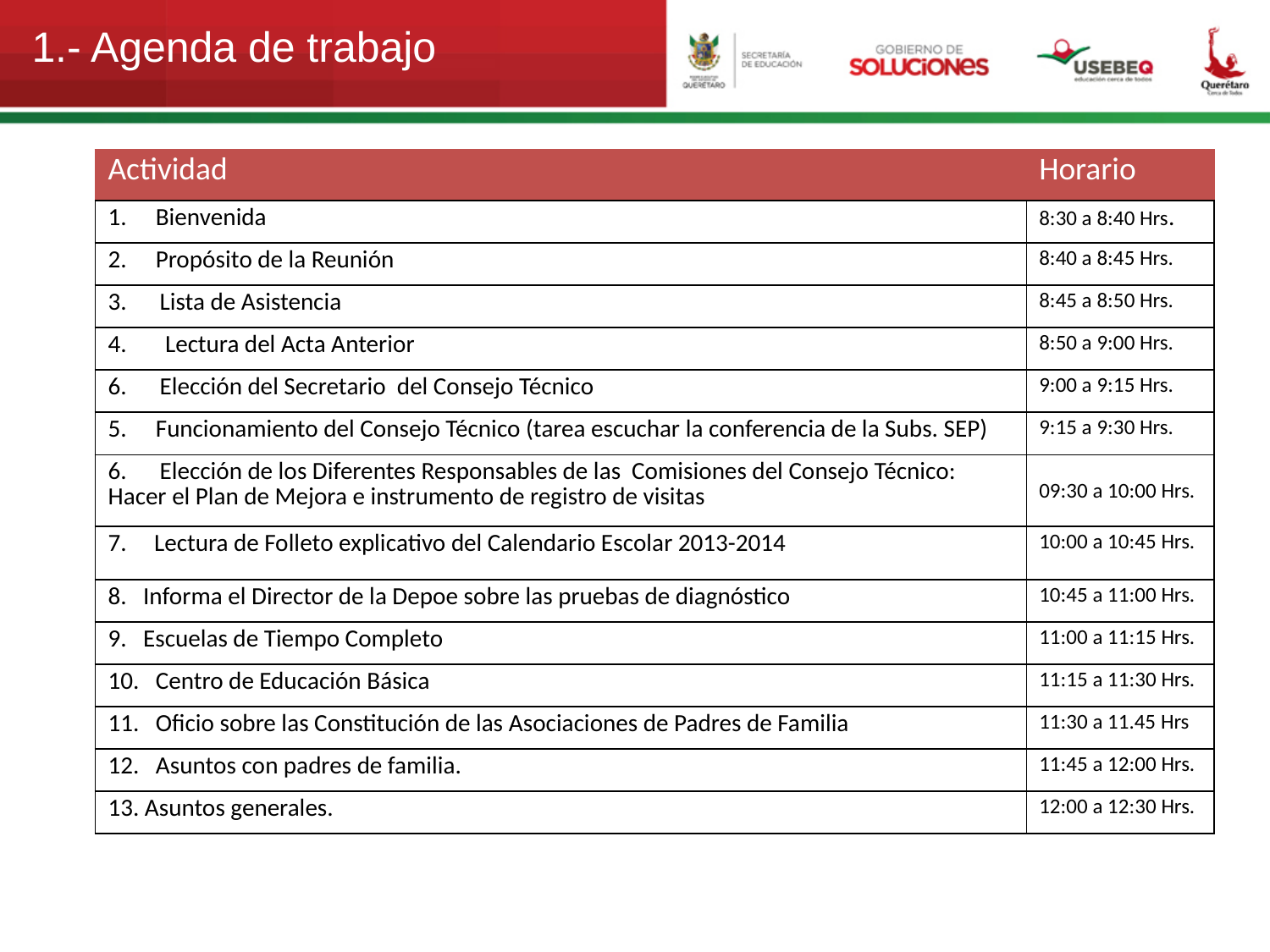

1.- Agenda de trabajo
| Actividad | Horario |
| --- | --- |
| Bienvenida | 8:30 a 8:40 Hrs. |
| Propósito de la Reunión | 8:40 a 8:45 Hrs. |
| 3. Lista de Asistencia | 8:45 a 8:50 Hrs. |
| 4. Lectura del Acta Anterior | 8:50 a 9:00 Hrs. |
| 6. Elección del Secretario del Consejo Técnico | 9:00 a 9:15 Hrs. |
| Funcionamiento del Consejo Técnico (tarea escuchar la conferencia de la Subs. SEP) | 9:15 a 9:30 Hrs. |
| 6. Elección de los Diferentes Responsables de las Comisiones del Consejo Técnico: Hacer el Plan de Mejora e instrumento de registro de visitas | 09:30 a 10:00 Hrs. |
| 7. Lectura de Folleto explicativo del Calendario Escolar 2013-2014 | 10:00 a 10:45 Hrs. |
| 8. Informa el Director de la Depoe sobre las pruebas de diagnóstico | 10:45 a 11:00 Hrs. |
| 9. Escuelas de Tiempo Completo | 11:00 a 11:15 Hrs. |
| 10. Centro de Educación Básica | 11:15 a 11:30 Hrs. |
| 11. Oficio sobre las Constitución de las Asociaciones de Padres de Familia | 11:30 a 11.45 Hrs |
| 12. Asuntos con padres de familia. | 11:45 a 12:00 Hrs. |
| 13. Asuntos generales. | 12:00 a 12:30 Hrs. |